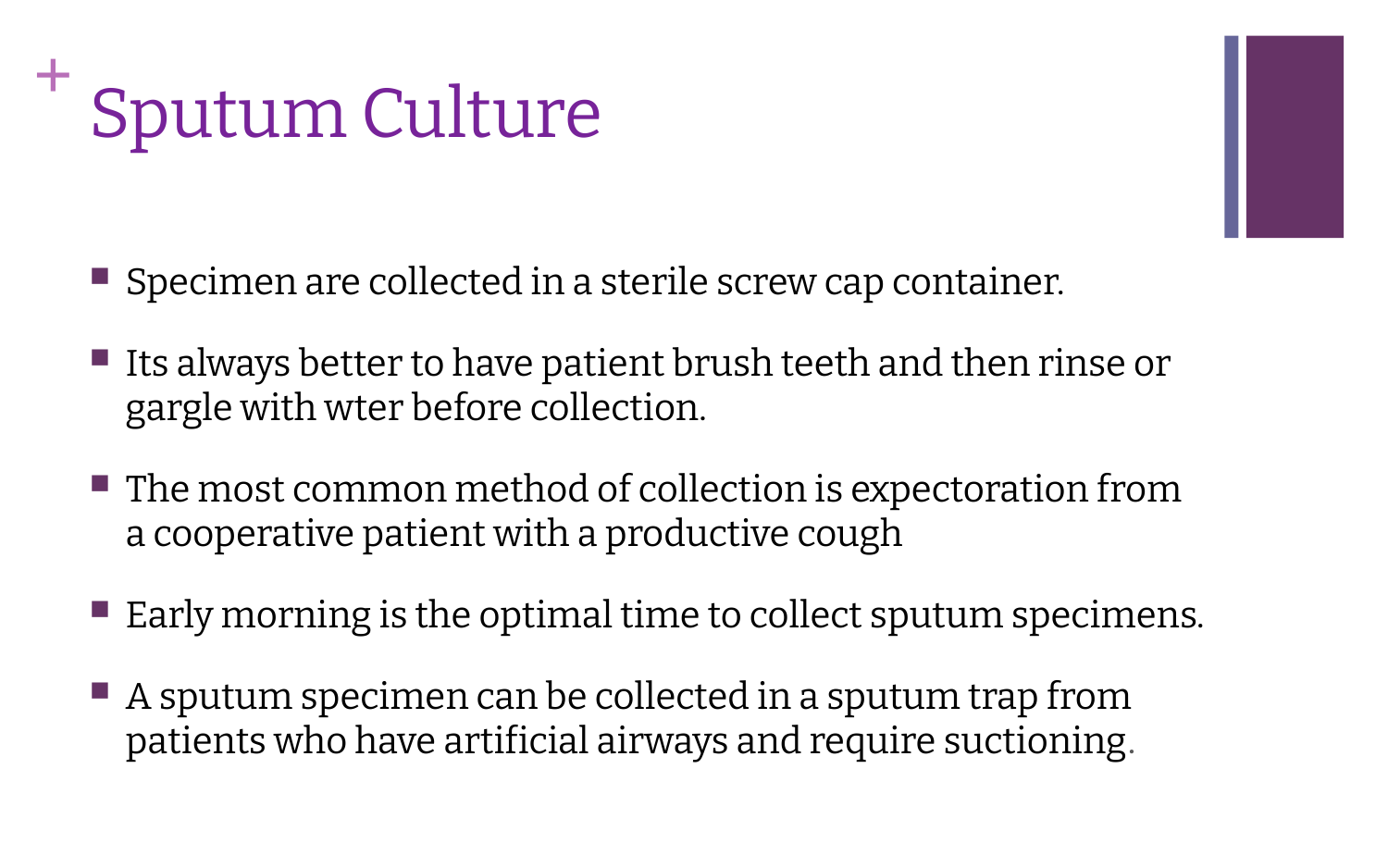

# Sputum Culture
Specimen are collected in a sterile screw cap container.
Its always better to have patient brush teeth and then rinse or gargle with wter before collection.
The most common method of collection is expectoration from a cooperative patient with a productive cough
Early morning is the optimal time to collect sputum specimens.
A sputum specimen can be collected in a sputum trap from patients who have artificial airways and require suctioning.